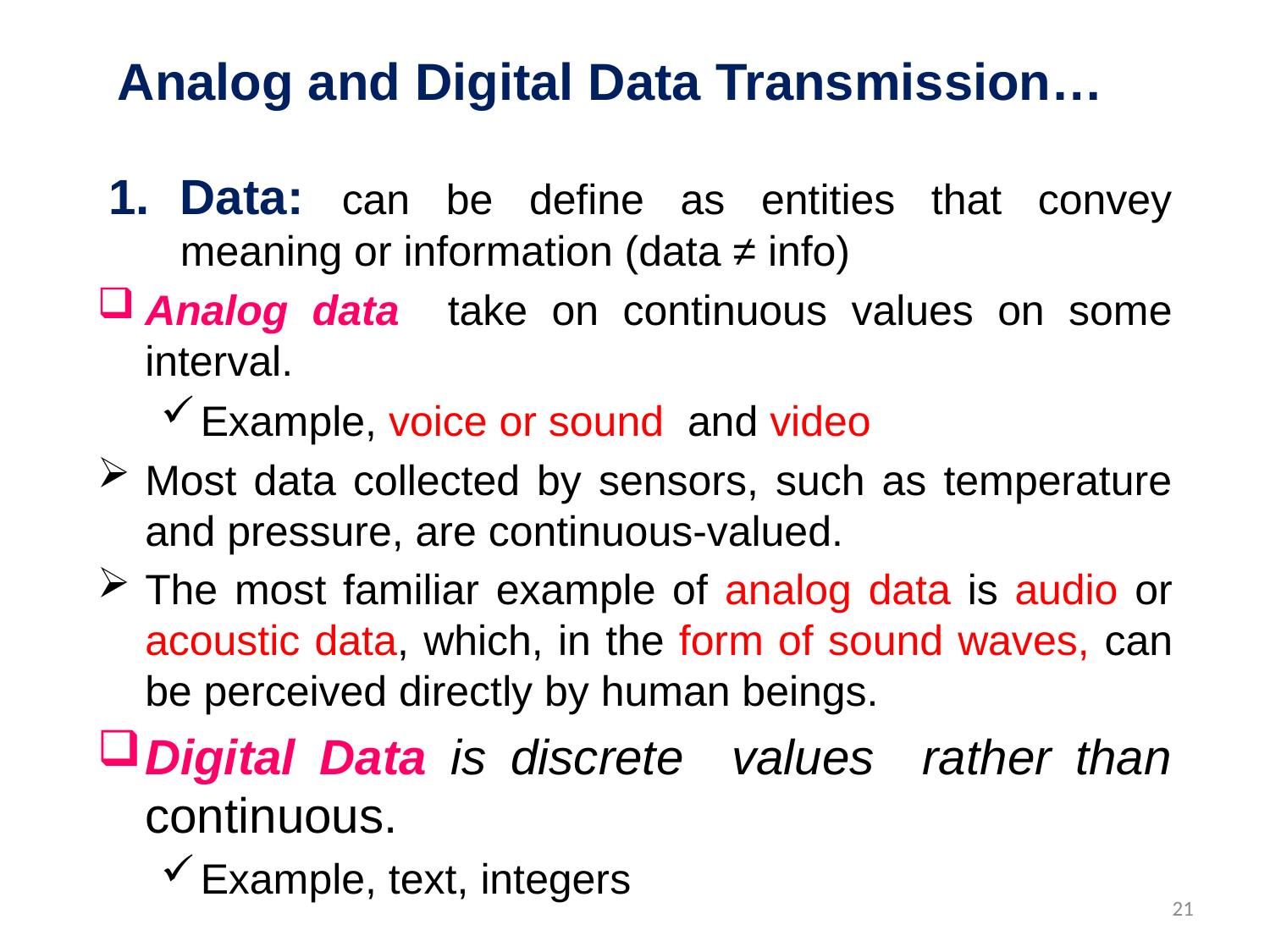

# Analog and Digital Data Transmission…
Data: can be define as entities that convey meaning or information (data ≠ info)
Analog data  take on continuous values on some interval.
Example, voice or sound  and video
Most data collected by sensors, such as temperature and pressure, are continuous-valued.
The most familiar example of analog data is audio or acoustic data, which, in the form of sound waves, can be perceived directly by human beings.
Digital Data is discrete  values  rather than continuous.
Example, text, integers
21